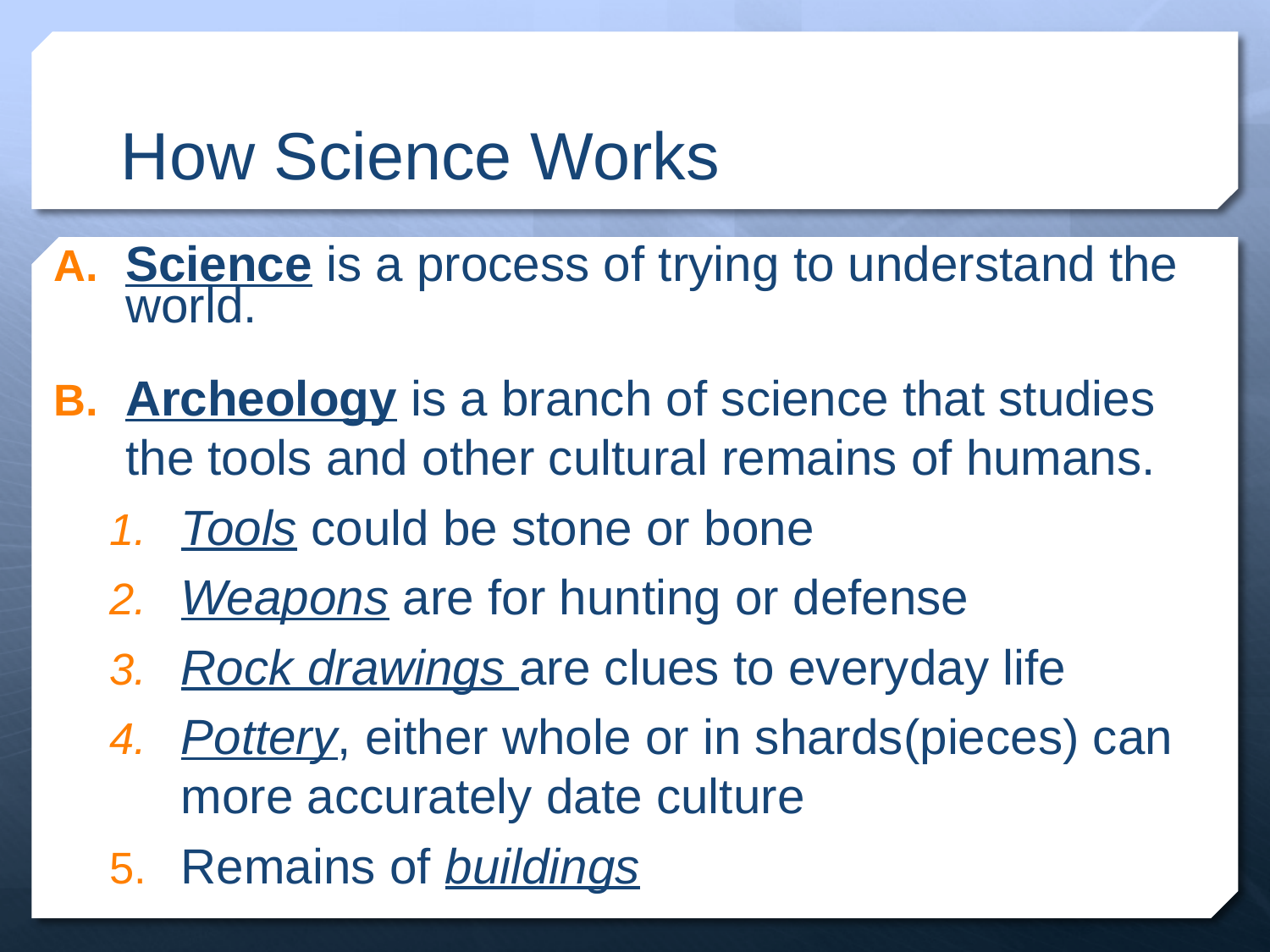

# How Science Works
Science is a process of trying to understand the world.
Archeology is a branch of science that studies the tools and other cultural remains of humans.
Tools could be stone or bone
Weapons are for hunting or defense
Rock drawings are clues to everyday life
Pottery, either whole or in shards(pieces) can more accurately date culture
Remains of buildings